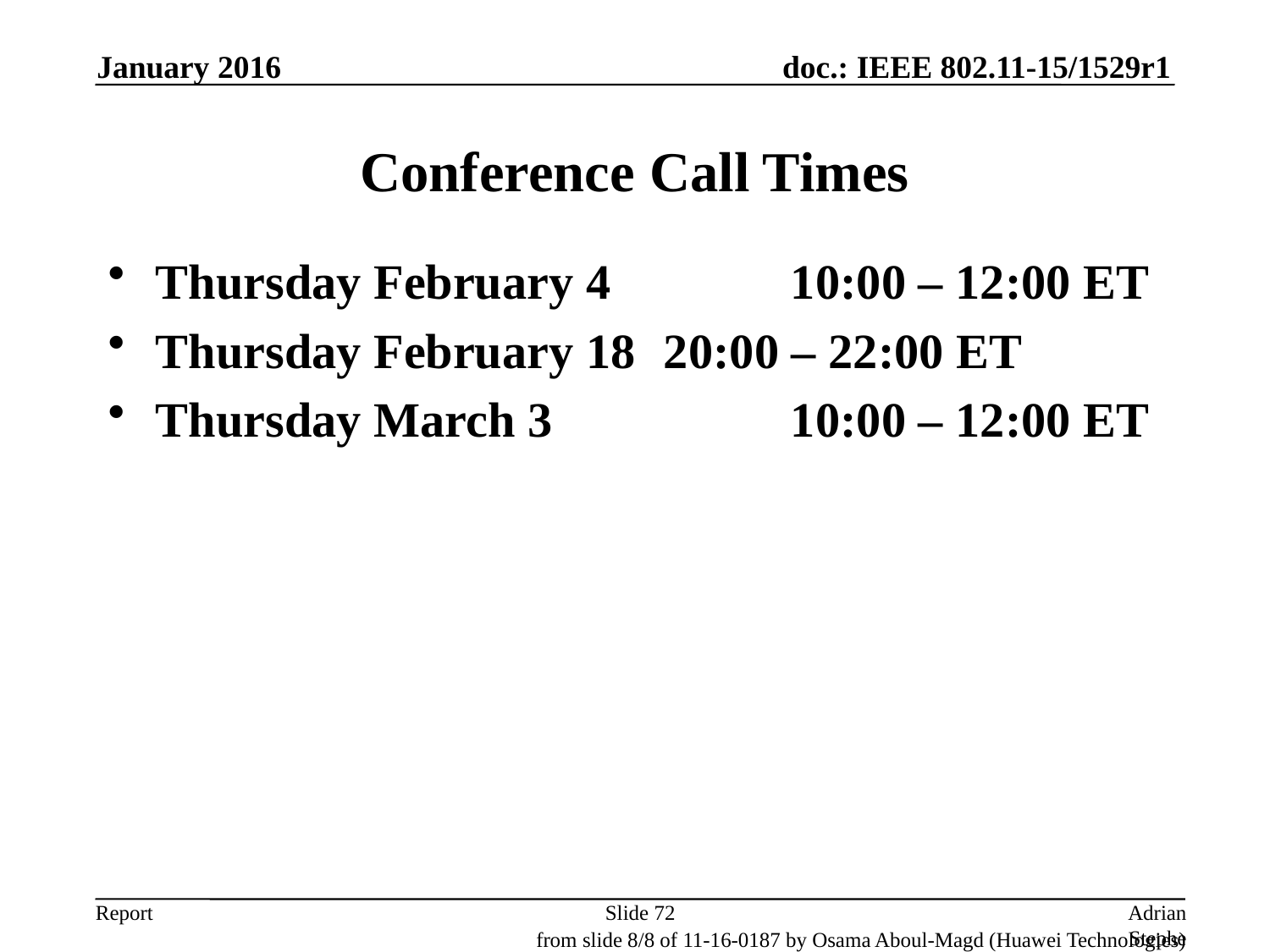

January 2016
# Conference Call Times
Thursday February 4		10:00 – 12:00 ET
Thursday February 18 	20:00 – 22:00 ET
Thursday March 3		10:00 – 12:00 ET

Slide 72
Adrian Stephens, Intel Corporation
from slide 8/8 of 11-16-0187 by Osama Aboul-Magd (Huawei Technologies)